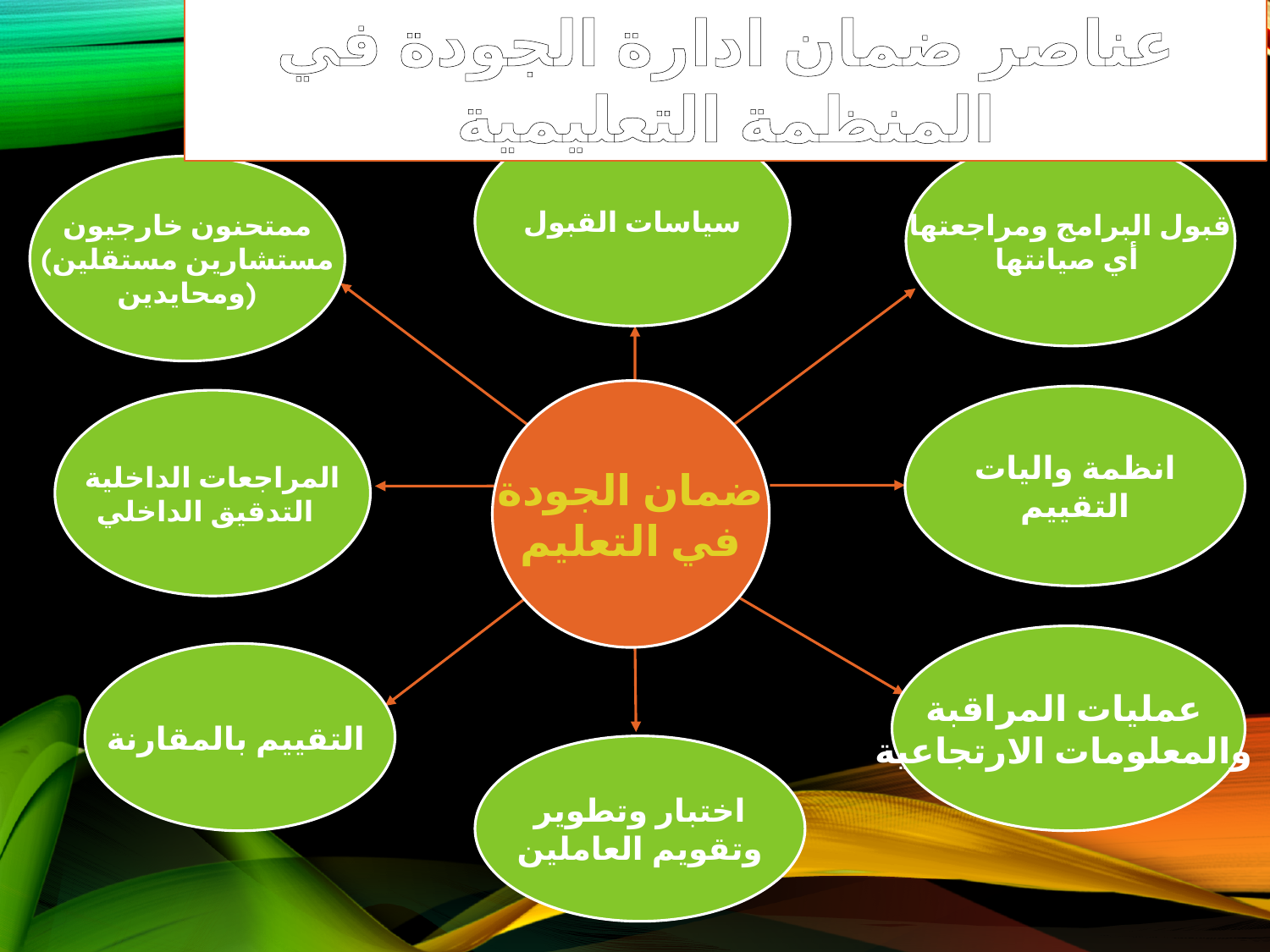

عناصر ضمان ادارة الجودة في المنظمة التعليمية
سياسات القبول
قبول البرامج ومراجعتها
أي صيانتها
ممتحنون خارجيون
(مستشارين مستقلين
ومحايدين)

ضمان الجودة
في التعليم
انظمة واليات
 التقييم
المراجعات الداخلية
التدقيق الداخلي

عمليات المراقبة
والمعلومات الارتجاعية
التقييم بالمقارنة

اختبار وتطوير
وتقويم العاملين